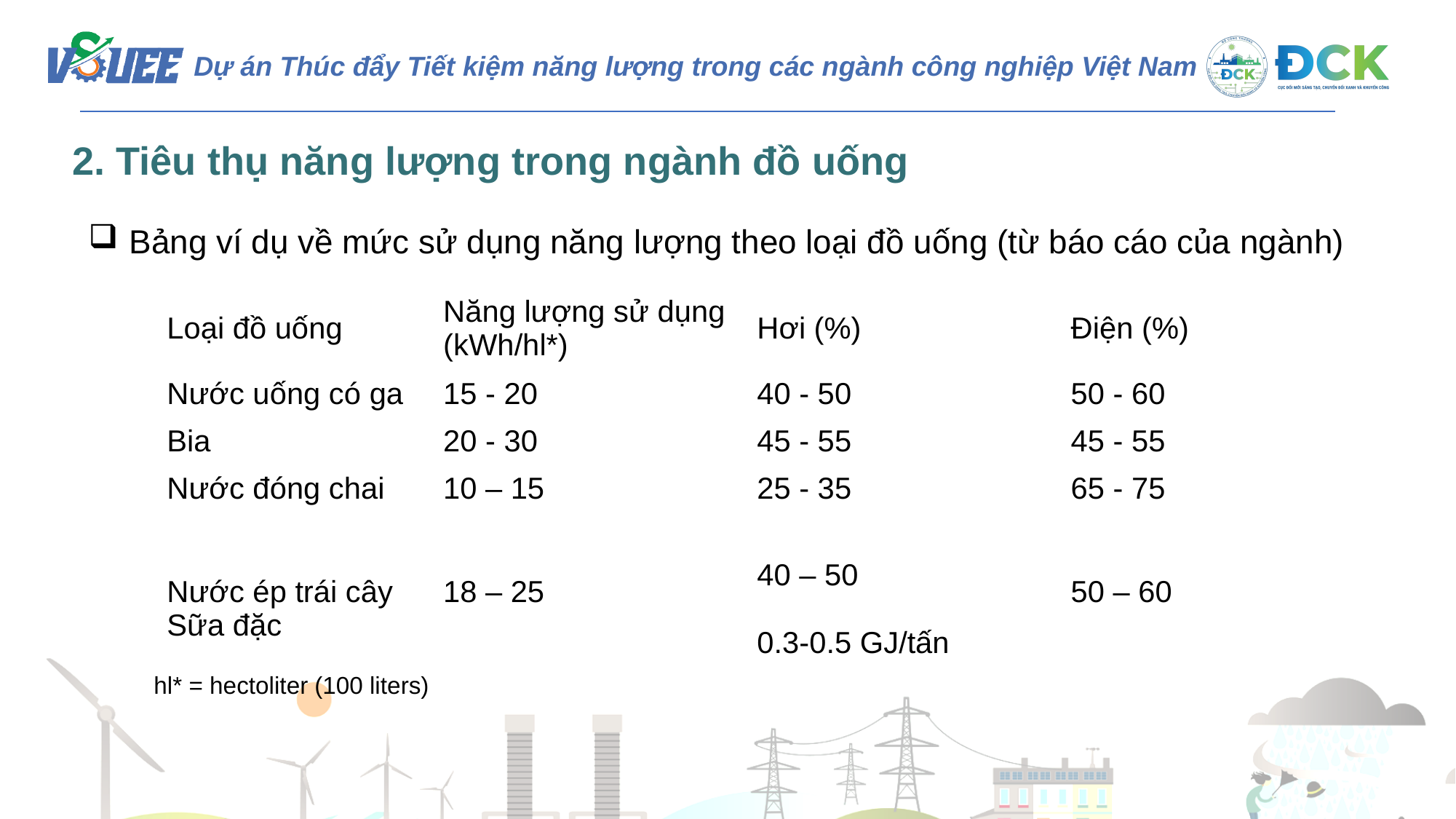

2. Tiêu thụ năng lượng trong ngành đồ uống
Bảng ví dụ về mức sử dụng năng lượng theo loại đồ uống (từ báo cáo của ngành)

| Loại đồ uống | Năng lượng sử dụng (kWh/hl\*) | Hơi (%) | Điện (%) |
| --- | --- | --- | --- |
| Nước uống có ga | 15 - 20 | 40 - 50 | 50 - 60 |
| Bia | 20 - 30 | 45 - 55 | 45 - 55 |
| Nước đóng chai | 10 – 15 | 25 - 35 | 65 - 75 |
| Nước ép trái cây Sữa đặc | 18 – 25 | 40 – 50 0.3-0.5 GJ/tấn | 50 – 60 |
hl* = hectoliter (100 liters)